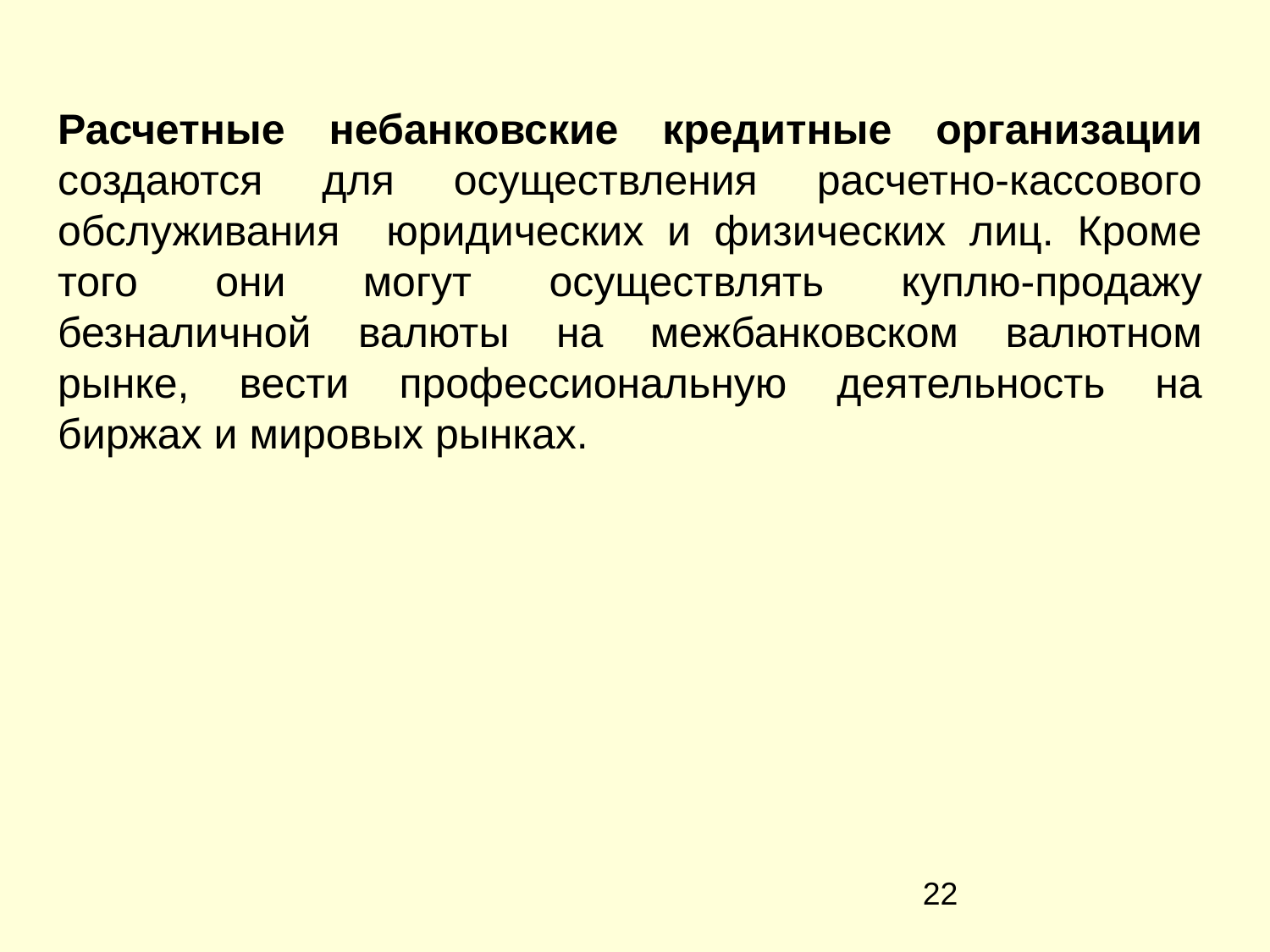

Расчетные небанковские кредитные организации создаются для осуществления расчетно-кассового обслуживания  юридических и физических лиц. Кроме того они могут осуществлять куплю-продажу безналичной валюты на межбанковском валютном рынке, вести профессиональную деятельность на биржах и мировых рынках.
22